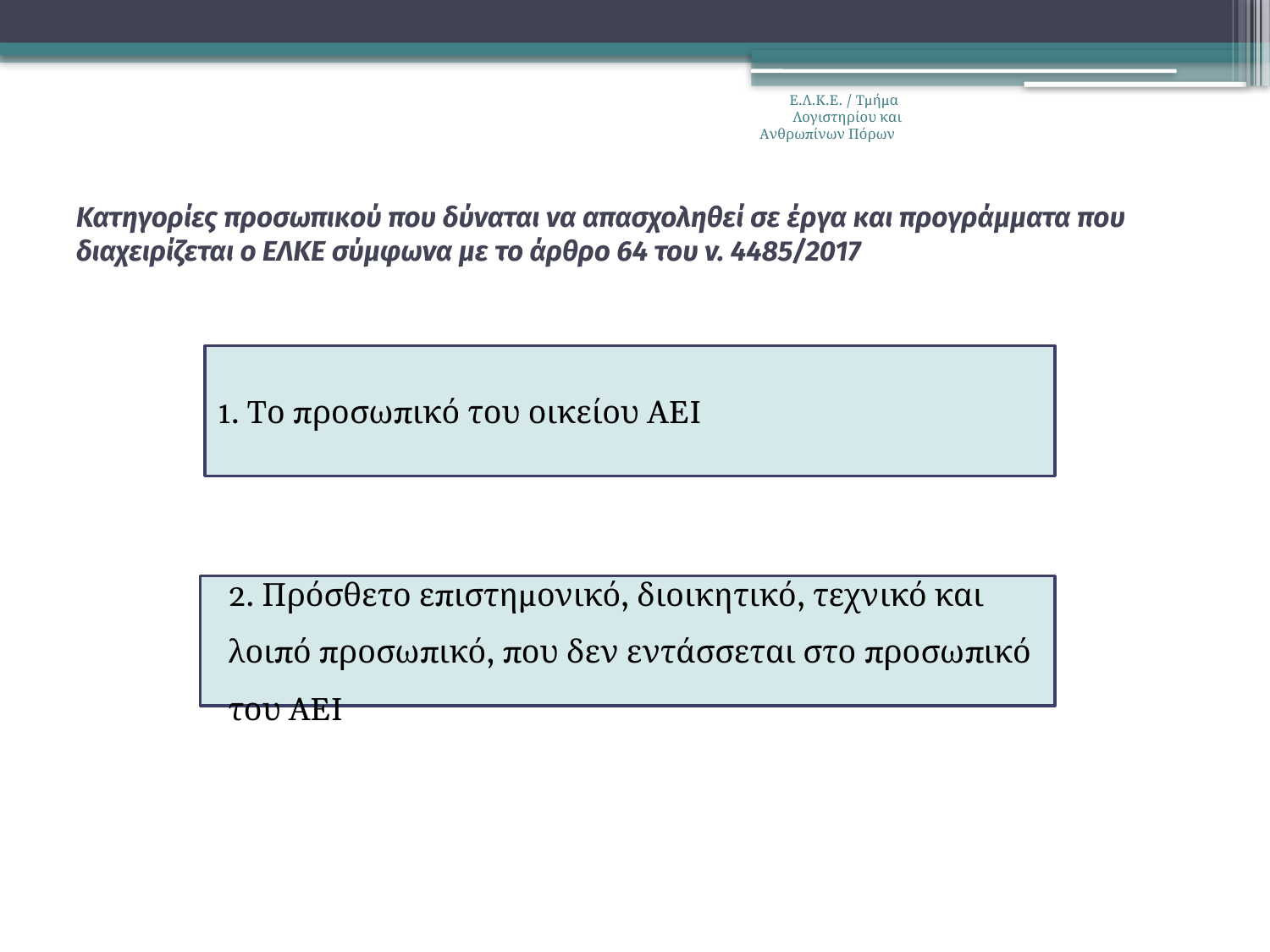

Ε.Λ.Κ.Ε. / Τμήμα  Λογιστηρίου και Ανθρωπίνων Πόρων

# Κατηγορίες προσωπικού που δύναται να απασχοληθεί σε έργα και προγράμματα που διαχειρίζεται ο ΕΛΚΕ σύμφωνα με το άρθρο 64 του ν. 4485/2017

1. Το προσωπικό του οικείου ΑΕΙ
2. Πρόσθετο επιστημονικό, διοικητικό, τεχνικό και λοιπό προσωπικό, που δεν εντάσσεται στο προσωπικό του ΑΕΙ